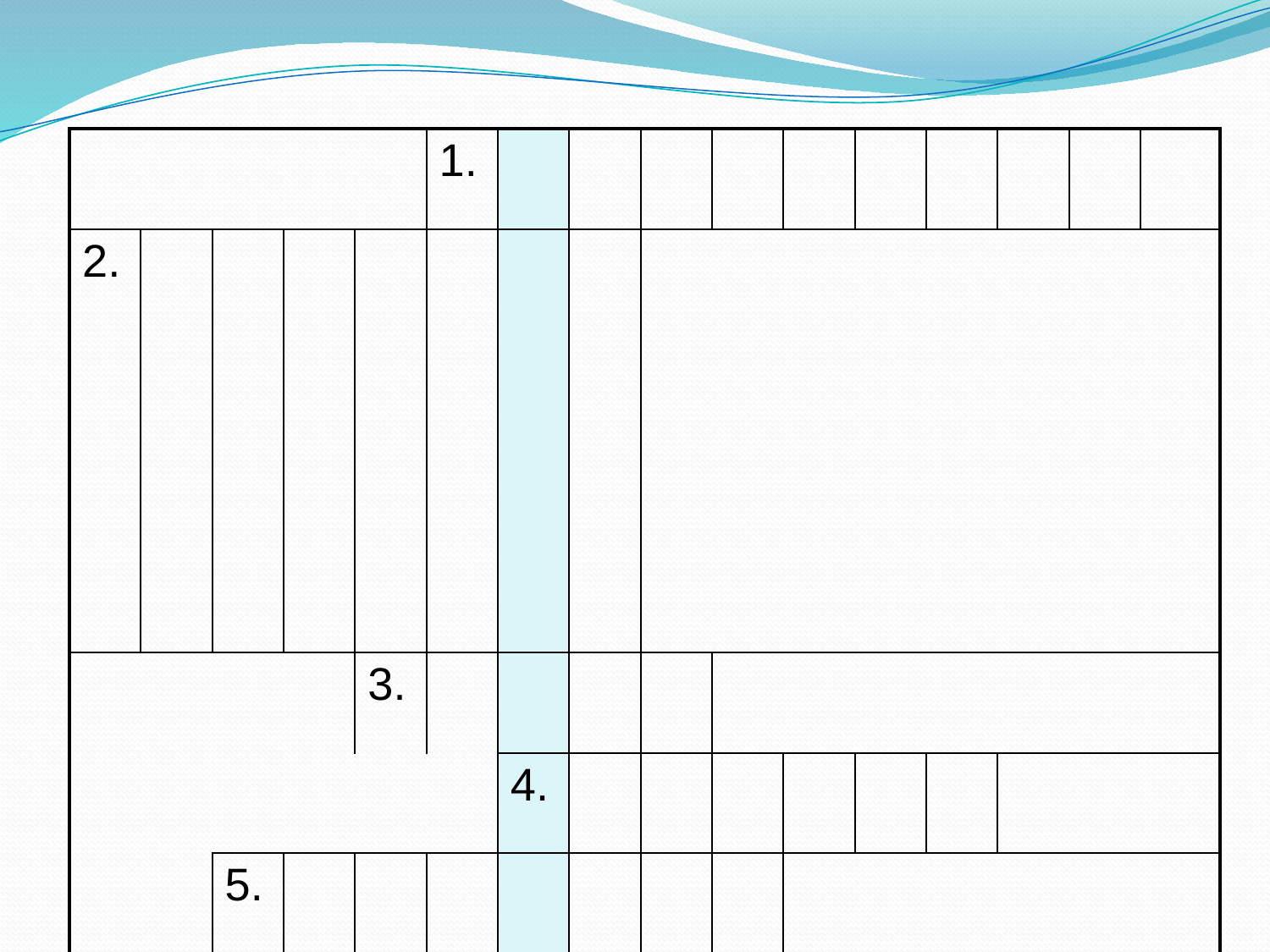

|  |  |  |  |  | 1. |  |  |  |  |  |  |  |  |  |  |
| --- | --- | --- | --- | --- | --- | --- | --- | --- | --- | --- | --- | --- | --- | --- | --- |
| 2. |  |  |  |  |  |  |  |  |  |  |  |  |  |  |  |
|  |  |  |  | 3. |  |  |  |  |  |  |  |  |  |  |  |
|  |  |  |  |  |  | 4. |  |  |  |  |  |  |  |  |  |
|  |  | 5. |  |  |  |  |  |  |  |  |  |  |  |  |  |
|  |  | 6. |  |  |  |  |  |  |  |  |  |  |  |  |  |
|  |  | 7. |  |  |  |  |  |  |  |  |  |  |  |  |  |